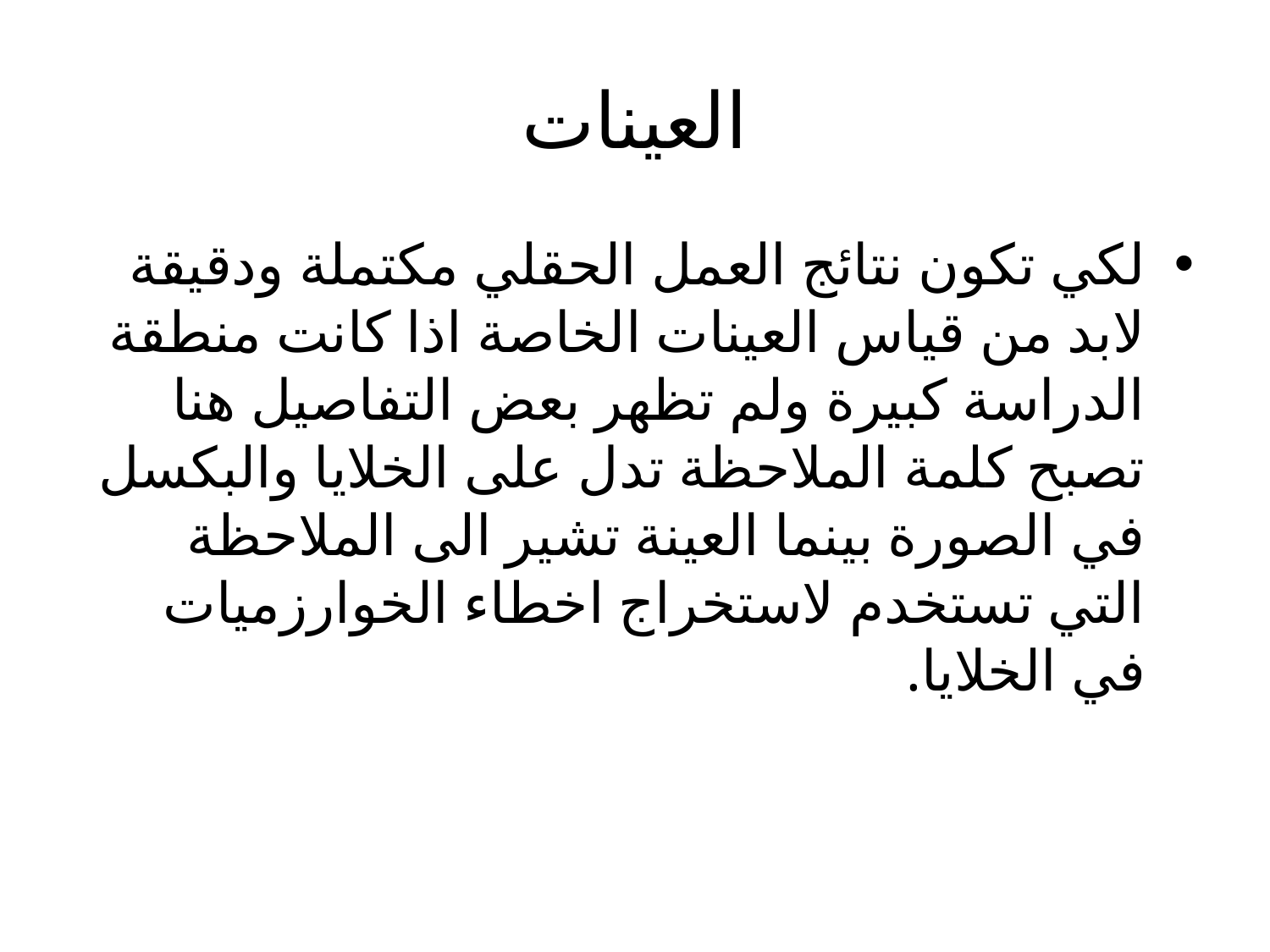

# العينات
لكي تكون نتائج العمل الحقلي مكتملة ودقيقة لابد من قياس العينات الخاصة اذا كانت منطقة الدراسة كبيرة ولم تظهر بعض التفاصيل هنا تصبح كلمة الملاحظة تدل على الخلايا والبكسل في الصورة بينما العينة تشير الى الملاحظة التي تستخدم لاستخراج اخطاء الخوارزميات في الخلايا.